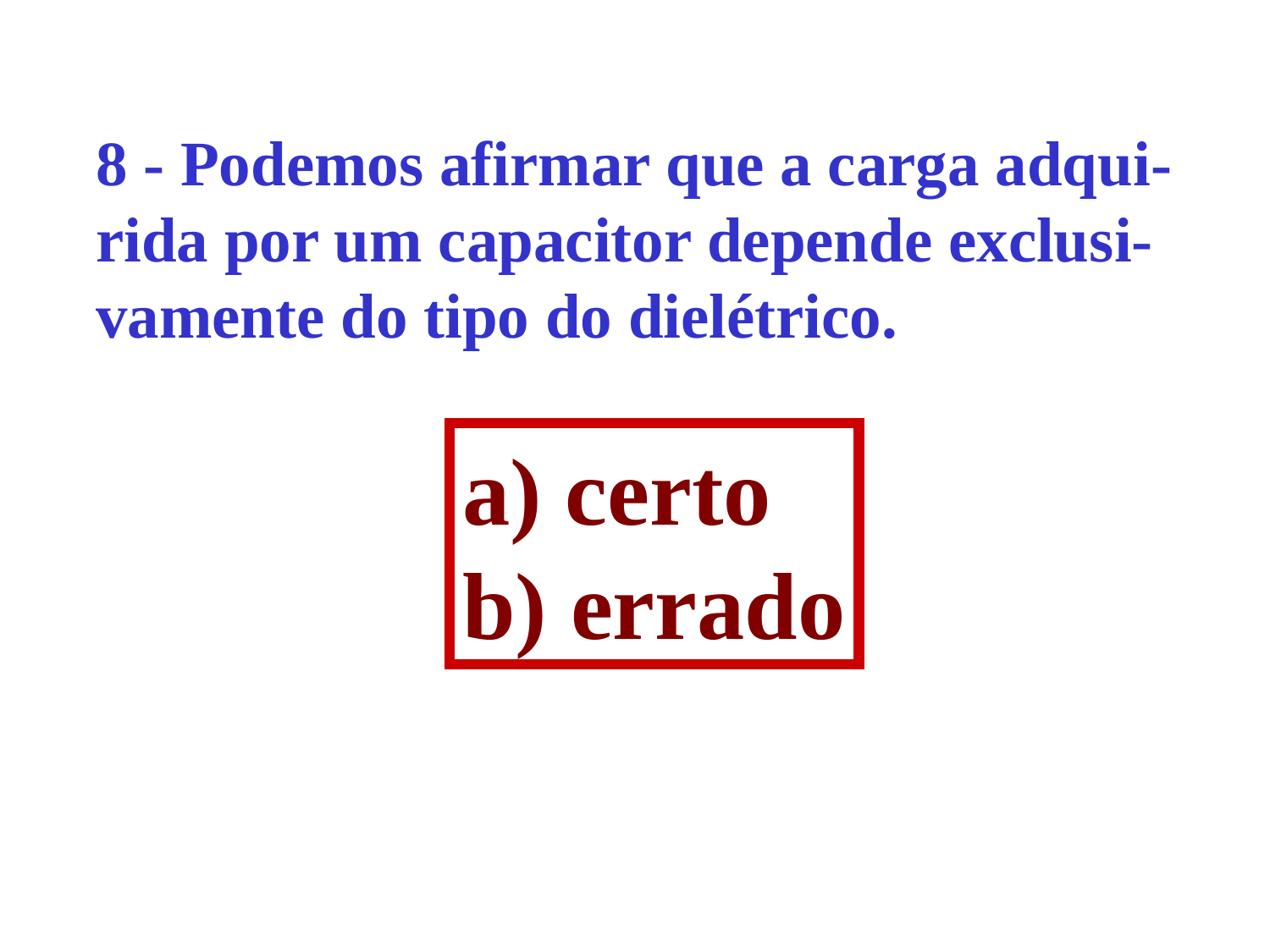

8 - Podemos afirmar que a carga adqui-
rida por um capacitor depende exclusi-
vamente do tipo do dielétrico.
a) certo
b) errado